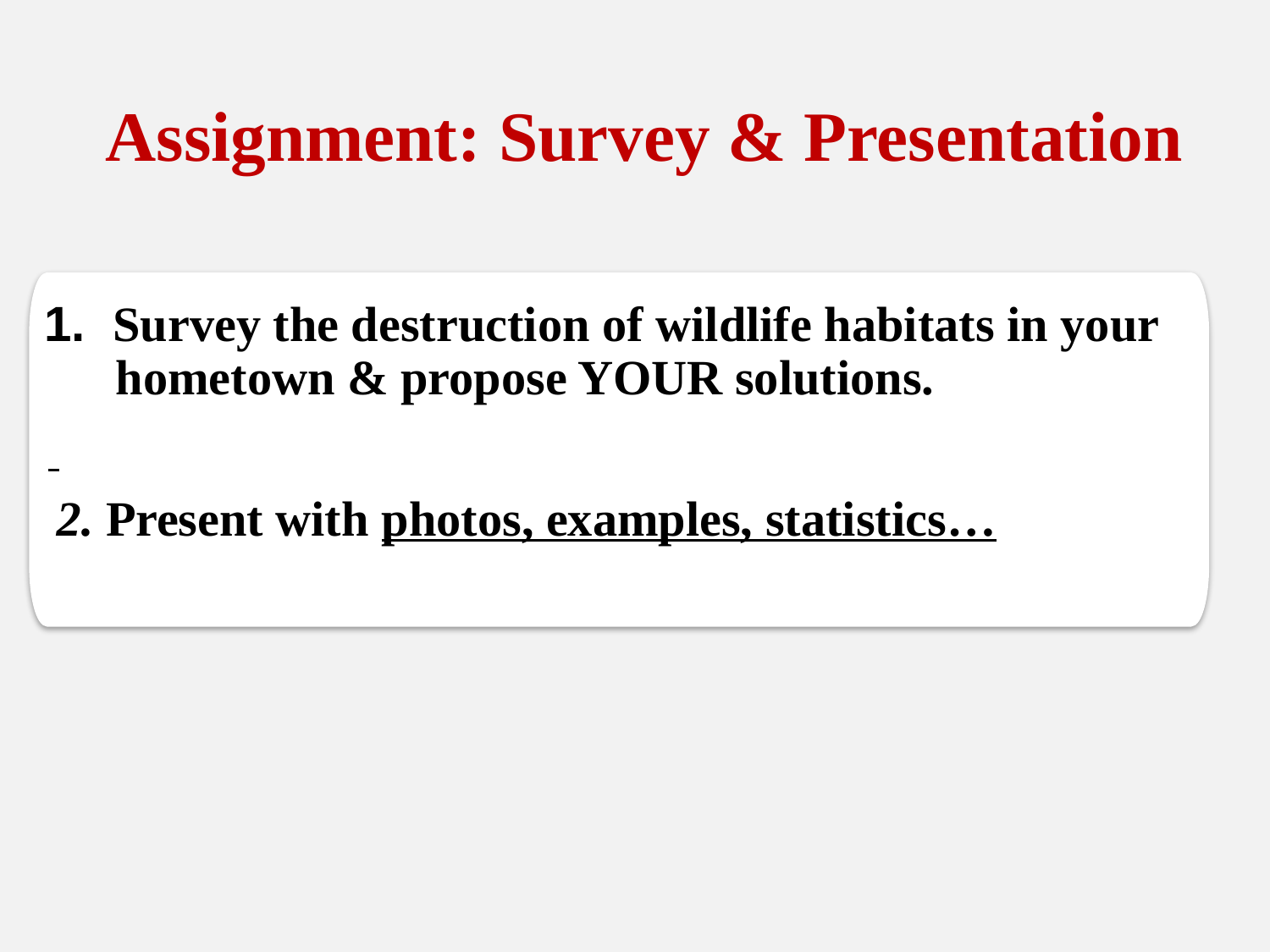

Assignment: Survey & Presentation

1.  Survey the destruction of wildlife habitats in your hometown & propose YOUR solutions.

 2. Present with photos, examples, statistics…